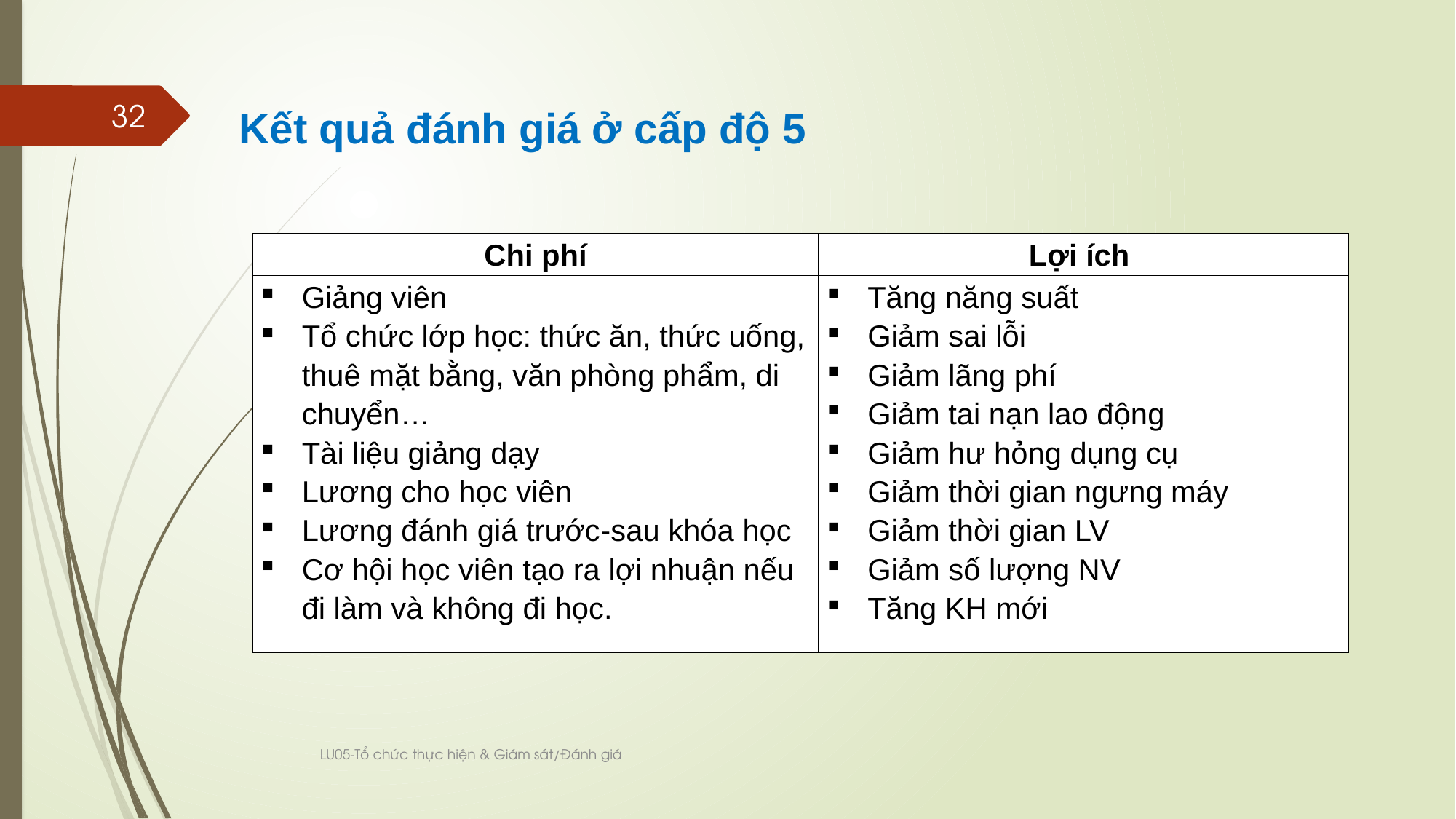

Kết quả đánh giá ở cấp độ 5
32
| Chi phí | Lợi ích |
| --- | --- |
| Giảng viên Tổ chức lớp học: thức ăn, thức uống, thuê mặt bằng, văn phòng phẩm, di chuyển… Tài liệu giảng dạy Lương cho học viên Lương đánh giá trước-sau khóa học Cơ hội học viên tạo ra lợi nhuận nếu đi làm và không đi học. | Tăng năng suất Giảm sai lỗi Giảm lãng phí Giảm tai nạn lao động Giảm hư hỏng dụng cụ Giảm thời gian ngưng máy Giảm thời gian LV Giảm số lượng NV Tăng KH mới |
LU05-Tổ chức thực hiện & Giám sát/Đánh giá